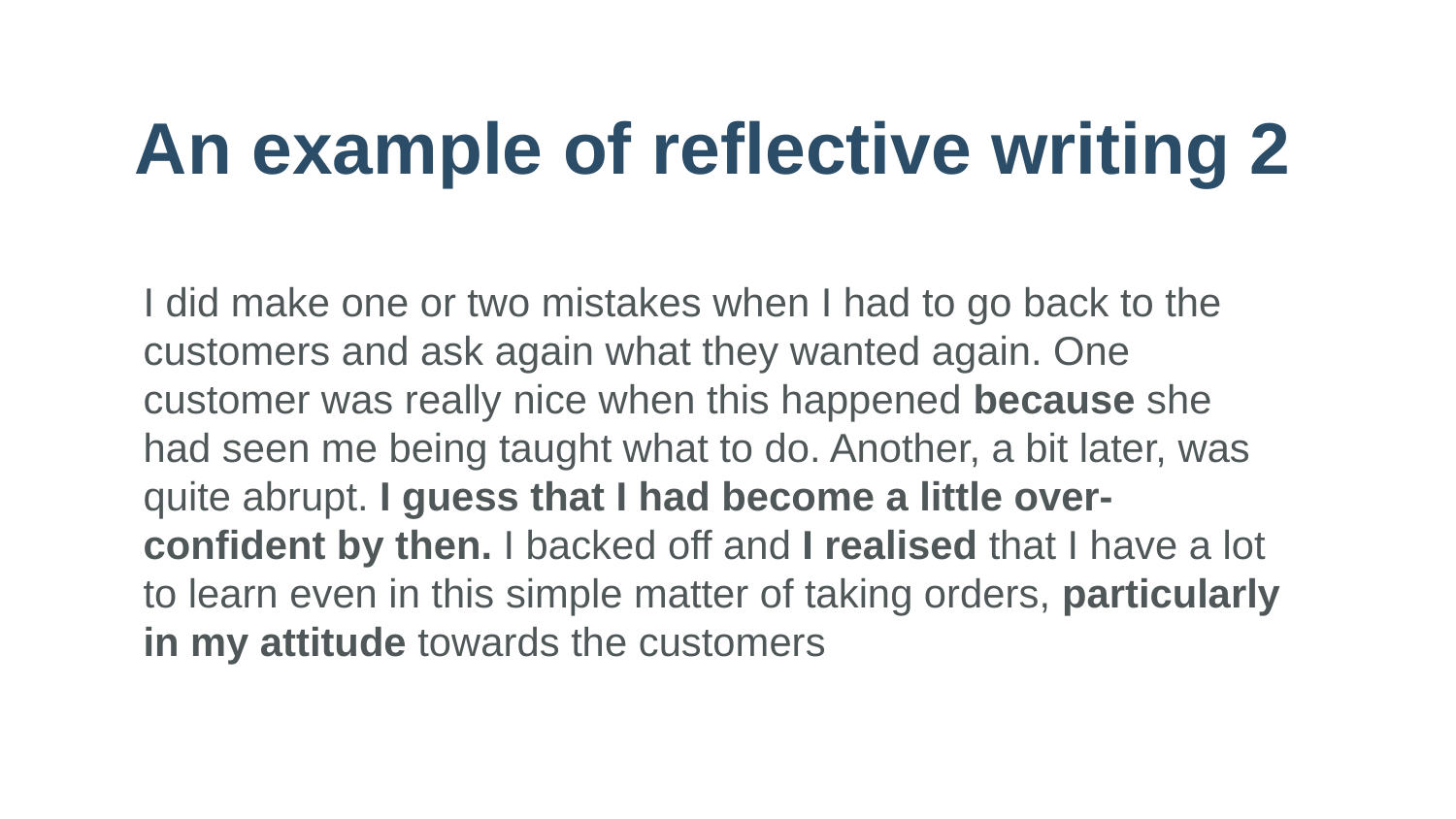

# An example of reflective writing 2
I did make one or two mistakes when I had to go back to the customers and ask again what they wanted again. One customer was really nice when this happened because she had seen me being taught what to do. Another, a bit later, was quite abrupt. I guess that I had become a little over-confident by then. I backed off and I realised that I have a lot to learn even in this simple matter of taking orders, particularly in my attitude towards the customers